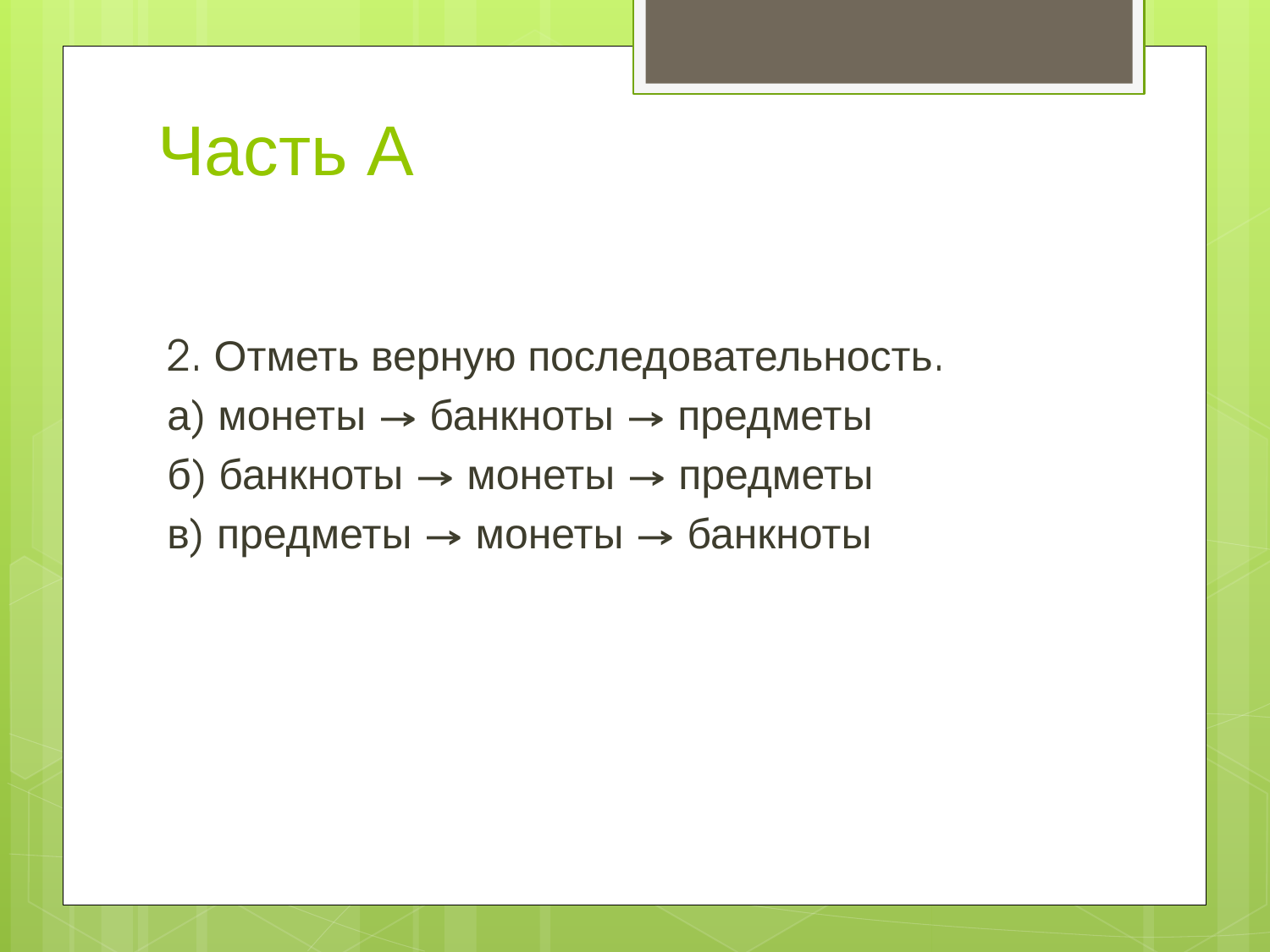

# Часть А
2. Отметь верную последовательность.
а) монеты → банкноты → предметы
б) банкноты → монеты → предметы
в) предметы → монеты → банкноты